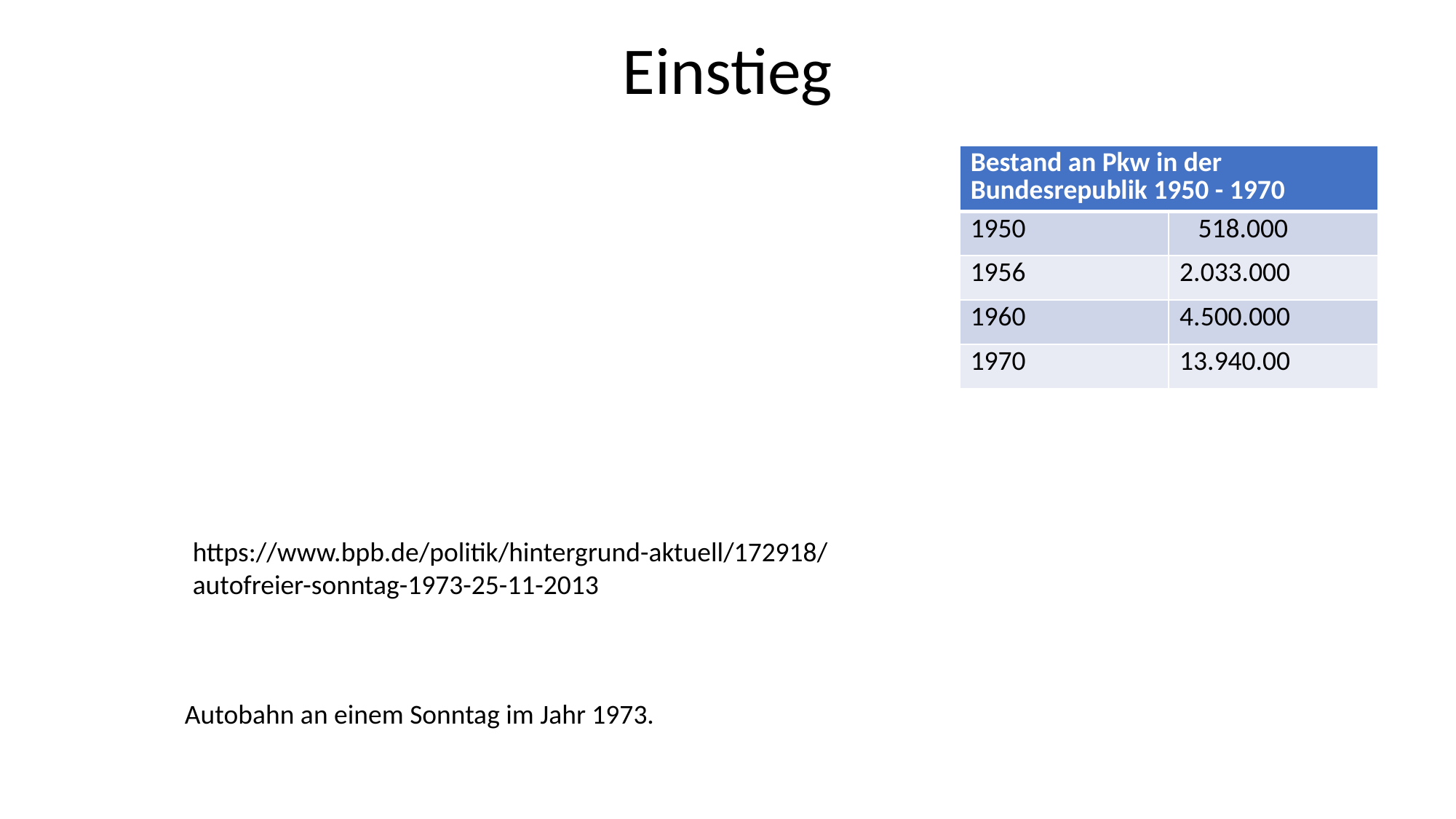

# Einstieg
| Bestand an Pkw in der Bundesrepublik 1950 - 1970 |  |
| --- | --- |
| 1950 | 518.000 |
| 1956 | 2.033.000 |
| 1960 | 4.500.000 |
| 1970 | 13.940.00 |

https://www.bpb.de/politik/hintergrund-aktuell/172918/autofreier-sonntag-1973-25-11-2013
Autobahn an einem Sonntag im Jahr 1973.